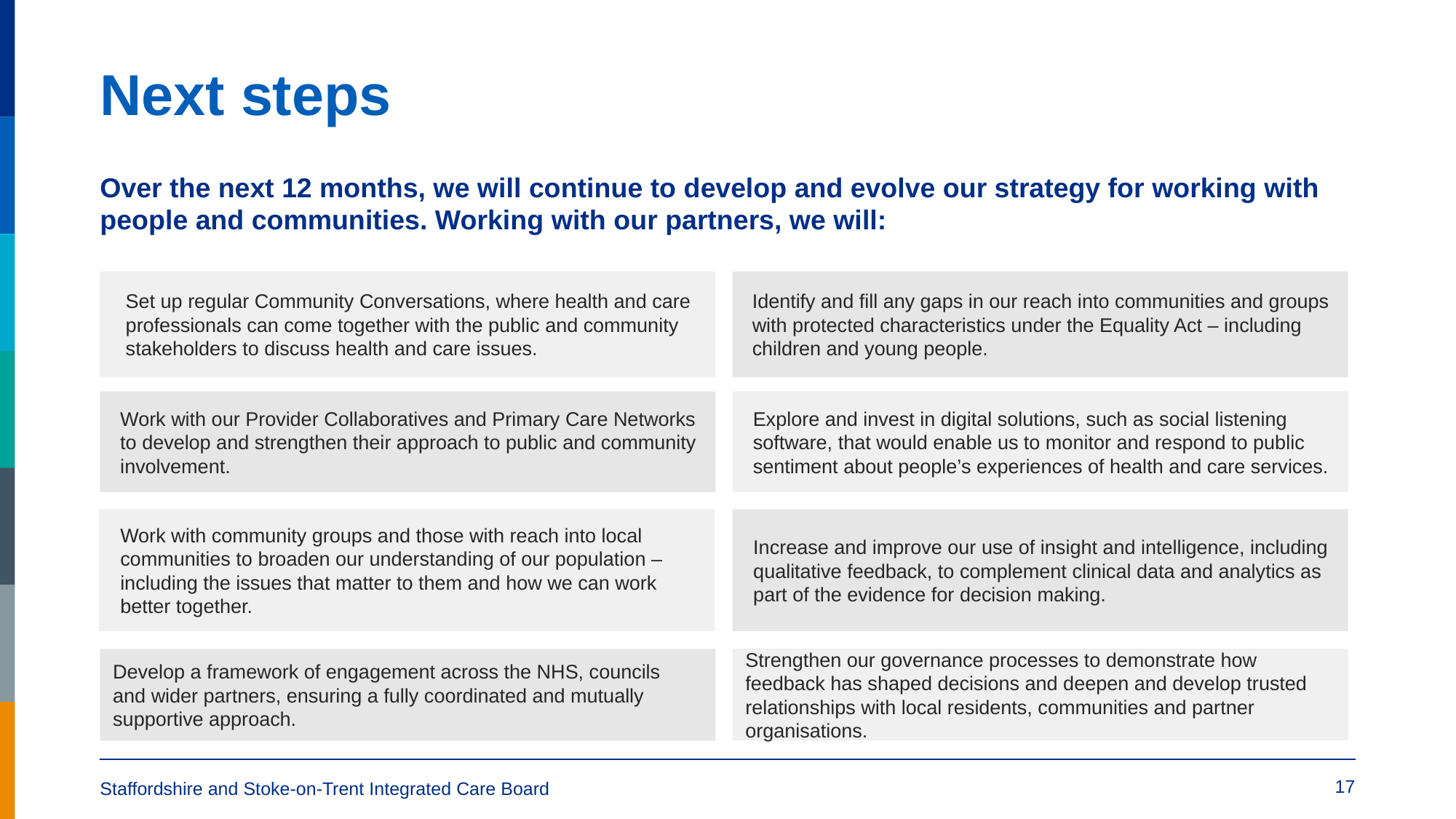

# Next steps
Over the next 12 months, we will continue to develop and evolve our strategy for working with people and communities. Working with our partners, we will:
Set up regular Community Conversations, where health and care professionals can come together with the public and community stakeholders to discuss health and care issues.
Identify and fill any gaps in our reach into communities and groups with protected characteristics under the Equality Act – including children and young people.
Explore and invest in digital solutions, such as social listening software, that would enable us to monitor and respond to public sentiment about people’s experiences of health and care services.
Work with our Provider Collaboratives and Primary Care Networks to develop and strengthen their approach to public and community involvement.
Work with community groups and those with reach into local communities to broaden our understanding of our population – including the issues that matter to them and how we can work better together.
Increase and improve our use of insight and intelligence, including qualitative feedback, to complement clinical data and analytics as part of the evidence for decision making.
Strengthen our governance processes to demonstrate how feedback has shaped decisions and deepen and develop trusted relationships with local residents, communities and partner organisations.
Develop a framework of engagement across the NHS, councils
and wider partners, ensuring a fully coordinated and mutually supportive approach.
17
Staffordshire and Stoke-on-Trent Integrated Care Board